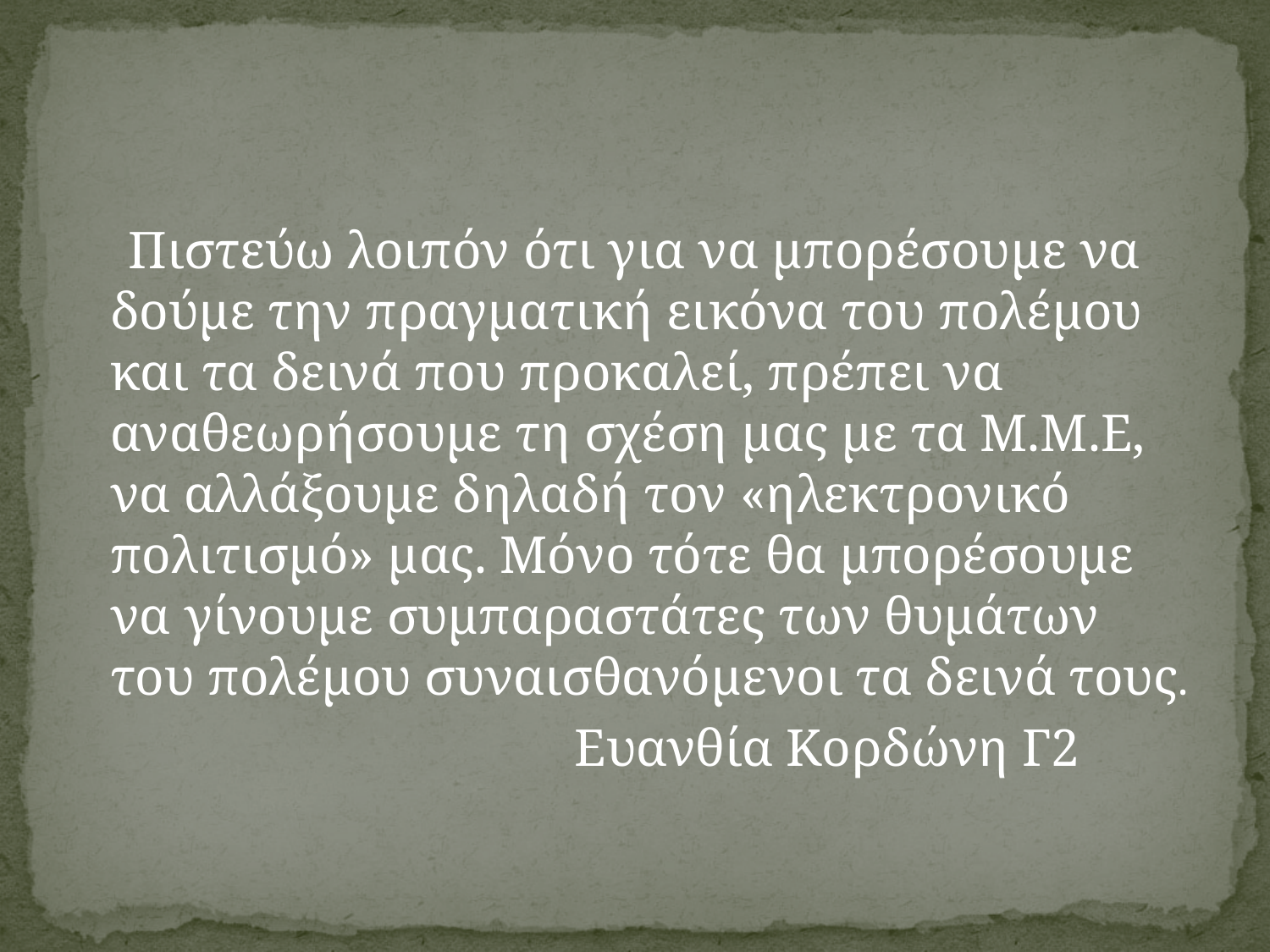

#
    Πιστεύω λοιπόν ότι για να μπορέσουμε να δούμε την πραγματική εικόνα του πολέμου και τα δεινά που προκαλεί, πρέπει να αναθεωρήσουμε τη σχέση μας με τα Μ.Μ.Ε, να αλλάξουμε δηλαδή τον «ηλεκτρονικό πολιτισμό» μας. Μόνο τότε θα μπορέσουμε να γίνουμε συμπαραστάτες των θυμάτων του πολέμου συναισθανόμενοι τα δεινά τους.
                                      Ευανθία Κορδώνη Γ2